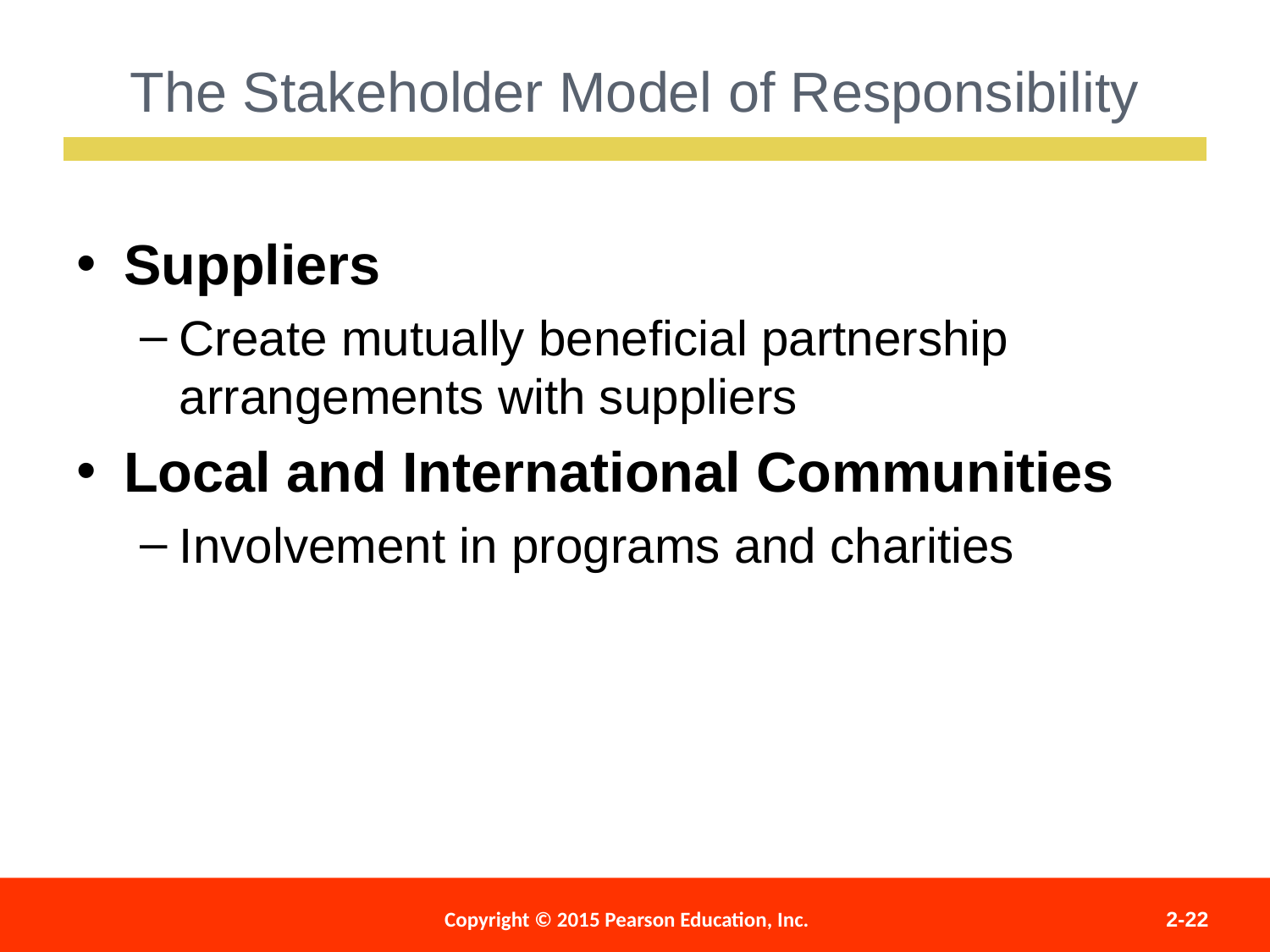

The Stakeholder Model of Responsibility
Suppliers
Create mutually beneficial partnership arrangements with suppliers
Local and International Communities
Involvement in programs and charities